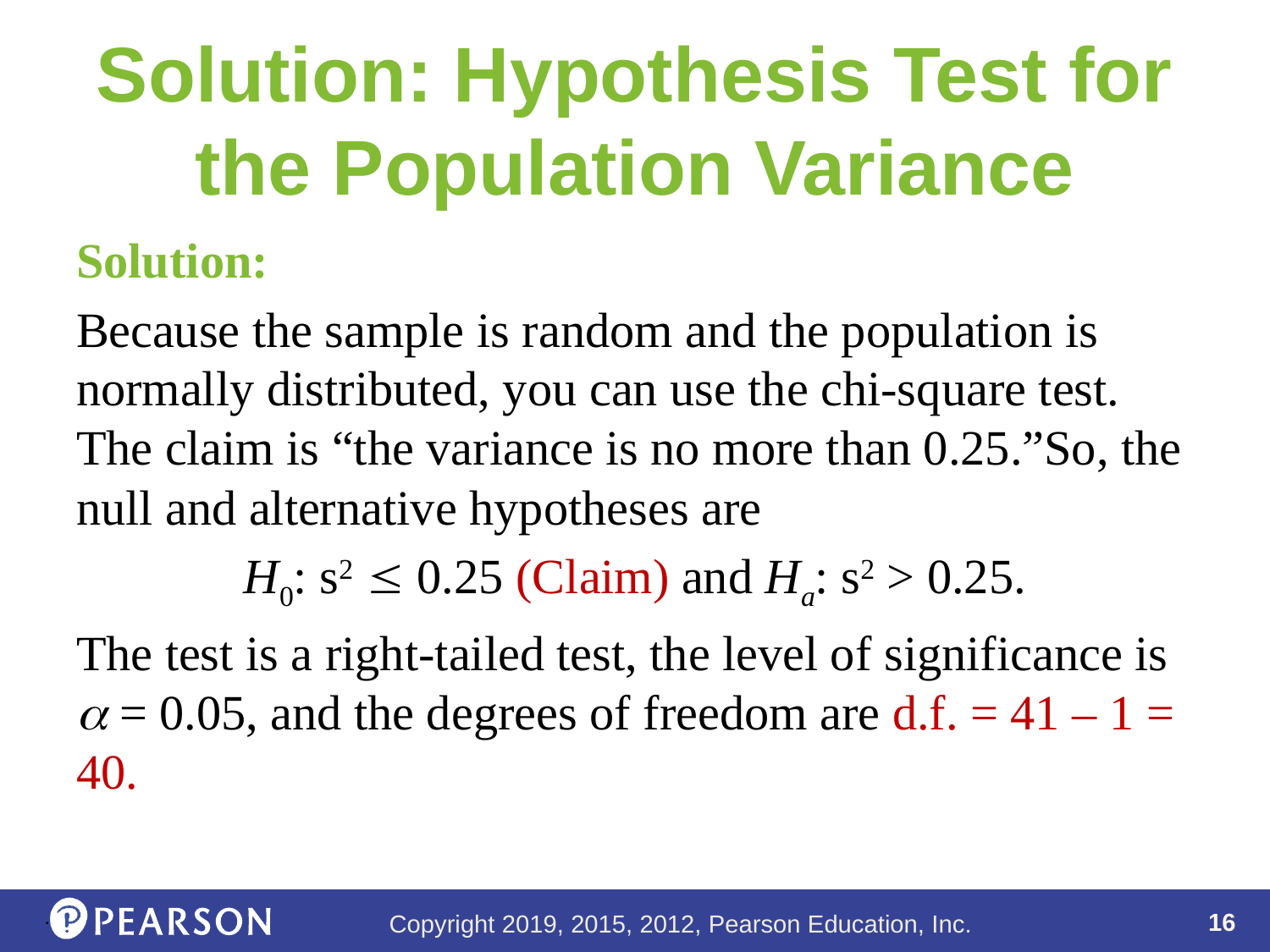

# Solution: Hypothesis Test for the Population Variance
Solution:
Because the sample is random and the population is normally distributed, you can use the chi-square test. The claim is “the variance is no more than 0.25.”So, the null and alternative hypotheses are
H0: s2 ≤ 0.25 (Claim) and Ha: s2 > 0.25.
The test is a right-tailed test, the level of significance is α = 0.05, and the degrees of freedom are d.f. = 41 – 1 = 40.
.